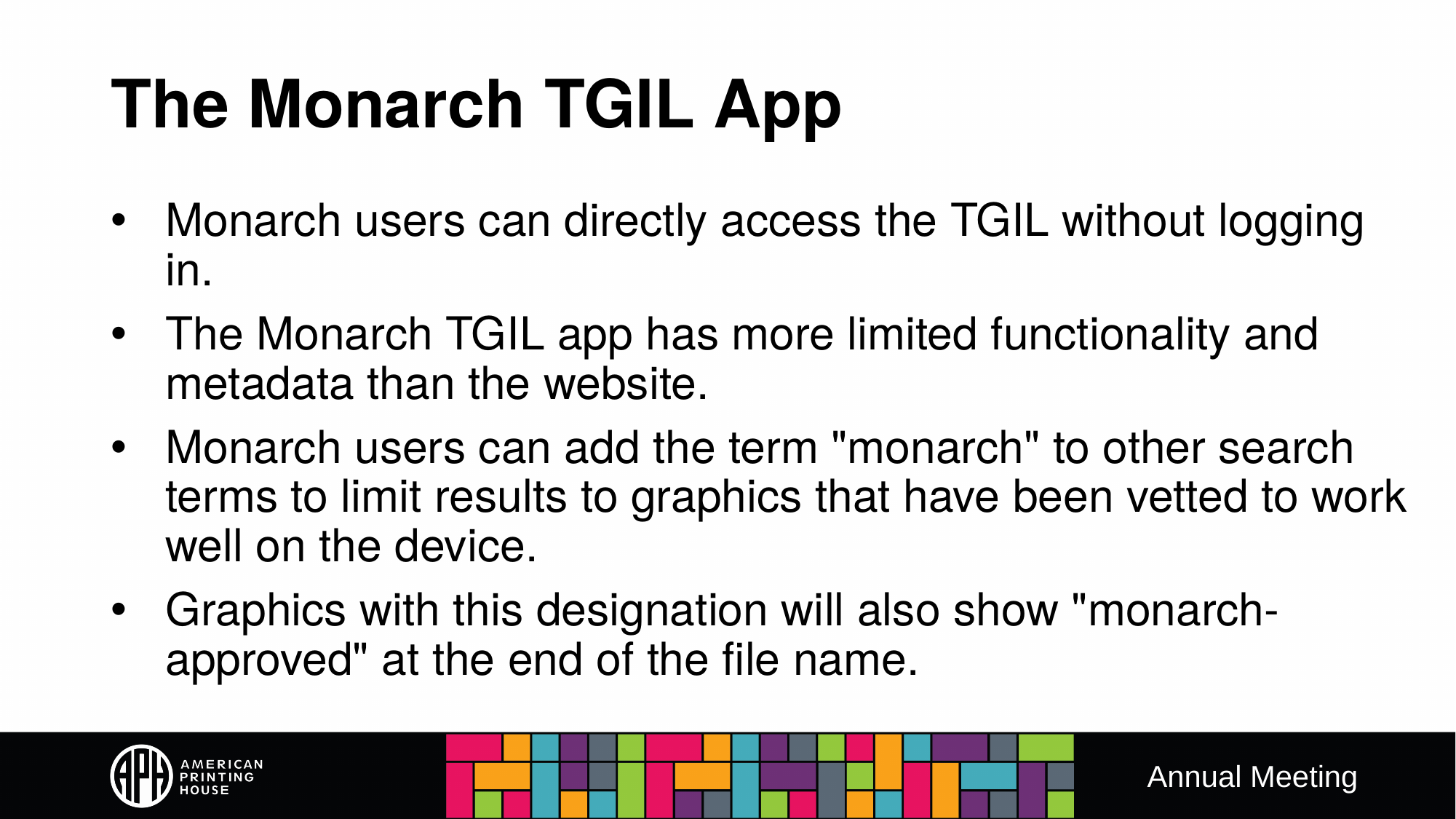

# The Monarch TGIL App
Monarch users can directly access the TGIL without logging in.
The Monarch TGIL app has more limited functionality and metadata than the website.
Monarch users can add the term "monarch" to other search terms to limit results to graphics that have been vetted to work well on the device.
Graphics with this designation will also show "monarch-approved" at the end of the file name.